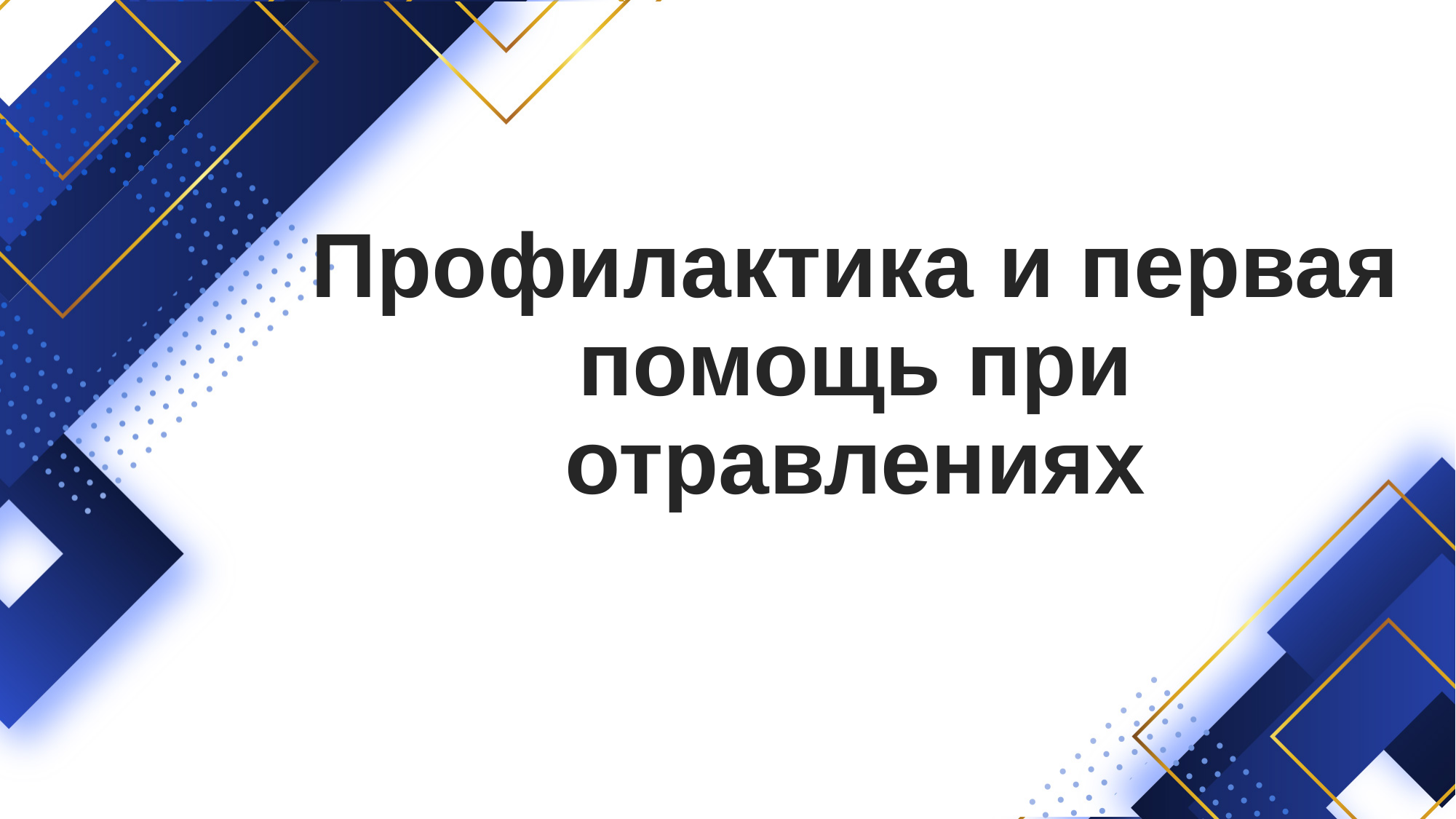

# Профилактика и первая помощь при отравлениях